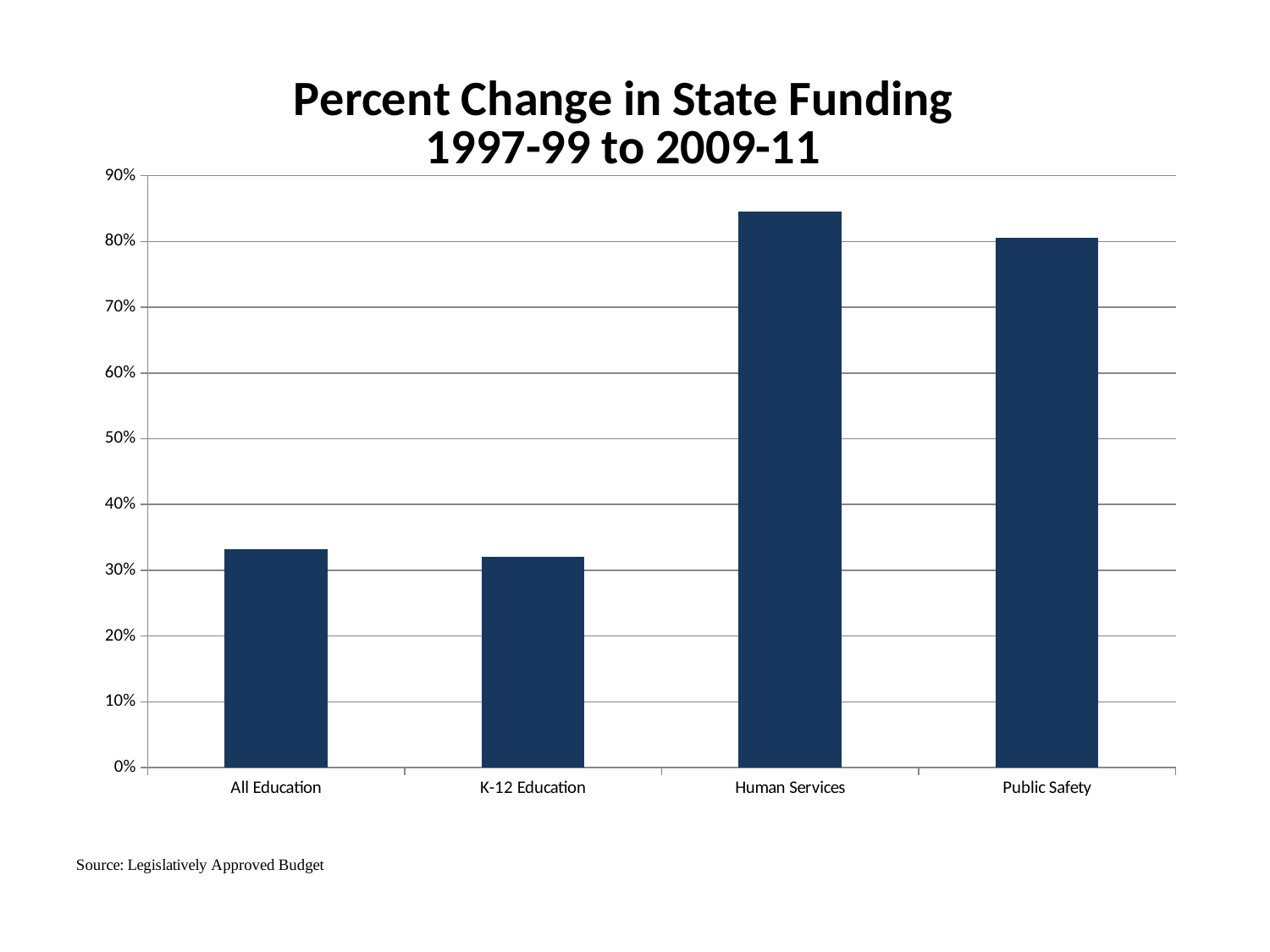

### Chart: Percent Change in State Funding
1997-99 to 2009-11

| Category | Total % Change |
|---|---|
| All Education | 0.33194870868701565 |
| K-12 Education | 0.3203329369797869 |
| Human Services | 0.8459530026109666 |
| Public Safety | 0.805450416351249 |